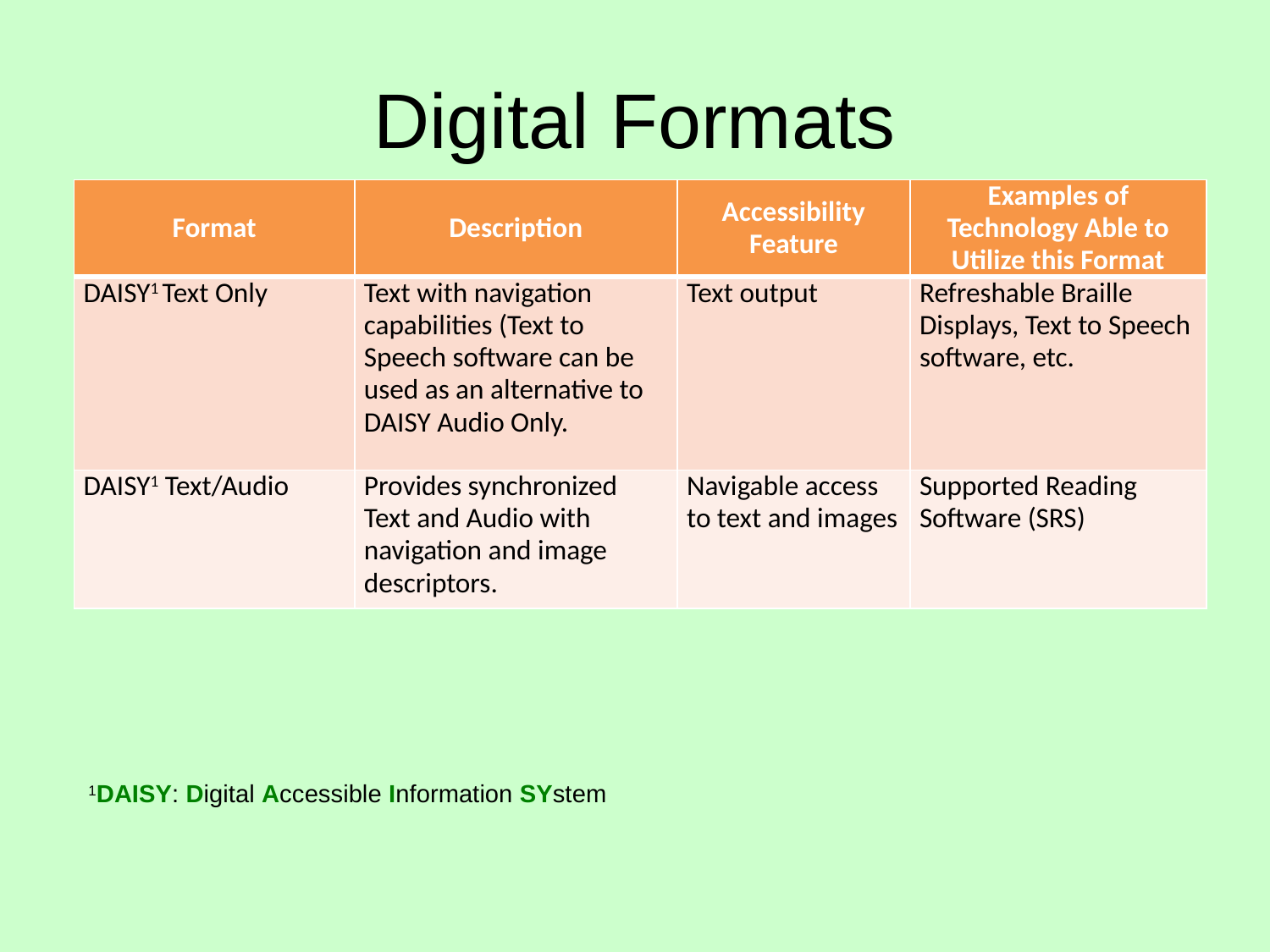

# Digital Formats
| Format | Description | Accessibility Feature | Examples of Technology Able to Utilize this Format |
| --- | --- | --- | --- |
| DAISY1 Text Only | Text with navigation capabilities (Text to Speech software can be used as an alternative to DAISY Audio Only. | Text output | Refreshable Braille Displays, Text to Speech software, etc. |
| DAISY1 Text/Audio | Provides synchronized Text and Audio with navigation and image descriptors. | Navigable access to text and images | Supported Reading Software (SRS) |
1DAISY: Digital Accessible Information SYstem